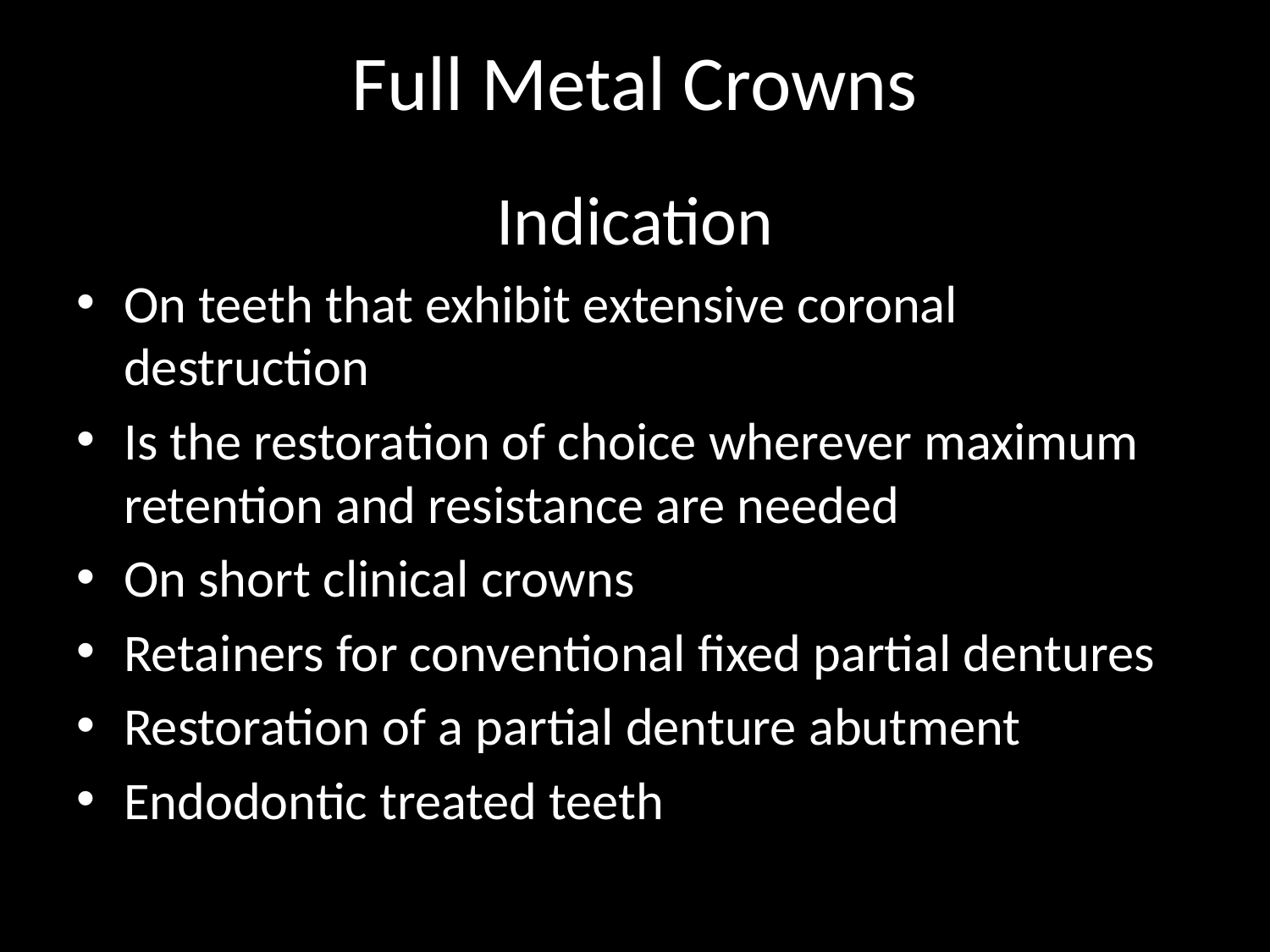

# Full Metal Crowns
Indication
On teeth that exhibit extensive coronal destruction
Is the restoration of choice wherever maximum retention and resistance are needed
On short clinical crowns
Retainers for conventional fixed partial dentures
Restoration of a partial denture abutment
Endodontic treated teeth